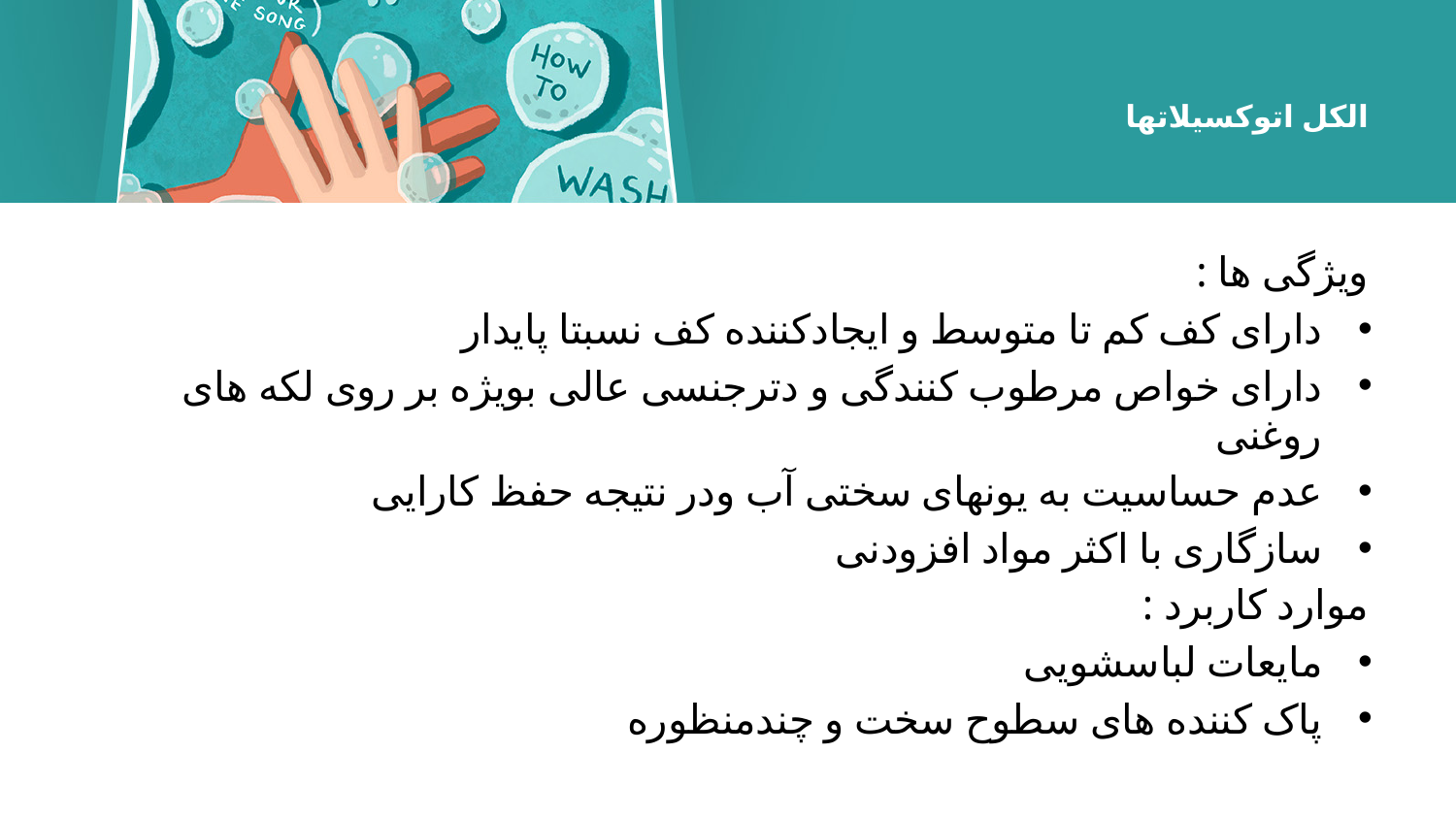

# الکل اتوکسیلاتها
ویژگی ها :
دارای کف کم تا متوسط و ایجادکننده کف نسبتا پایدار
دارای خواص مرطوب کنندگی و دترجنسی عالی بویژه بر روی لکه های روغنی
عدم حساسیت به یونهای سختی آب ودر نتیجه حفظ کارایی
سازگاری با اکثر مواد افزودنی
موارد كاربرد :
مایعات لباسشویی
پاک کننده های سطوح سخت و چندمنظوره